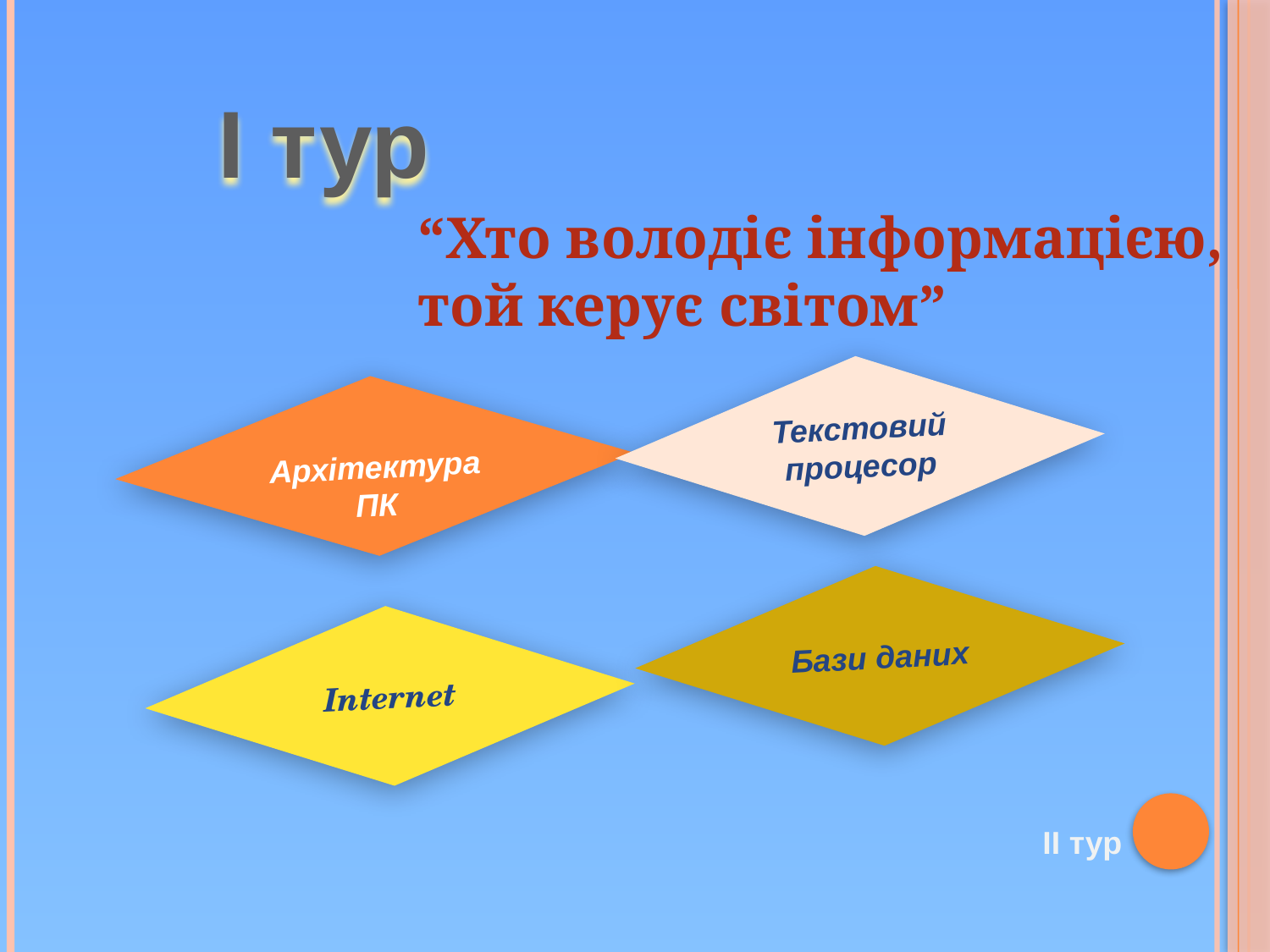

І тур
“Хто володіє інформацією,
той керує світом”

Текстовий процесор

Архітектура ПК
Бази даних

Internet

ІІ тур